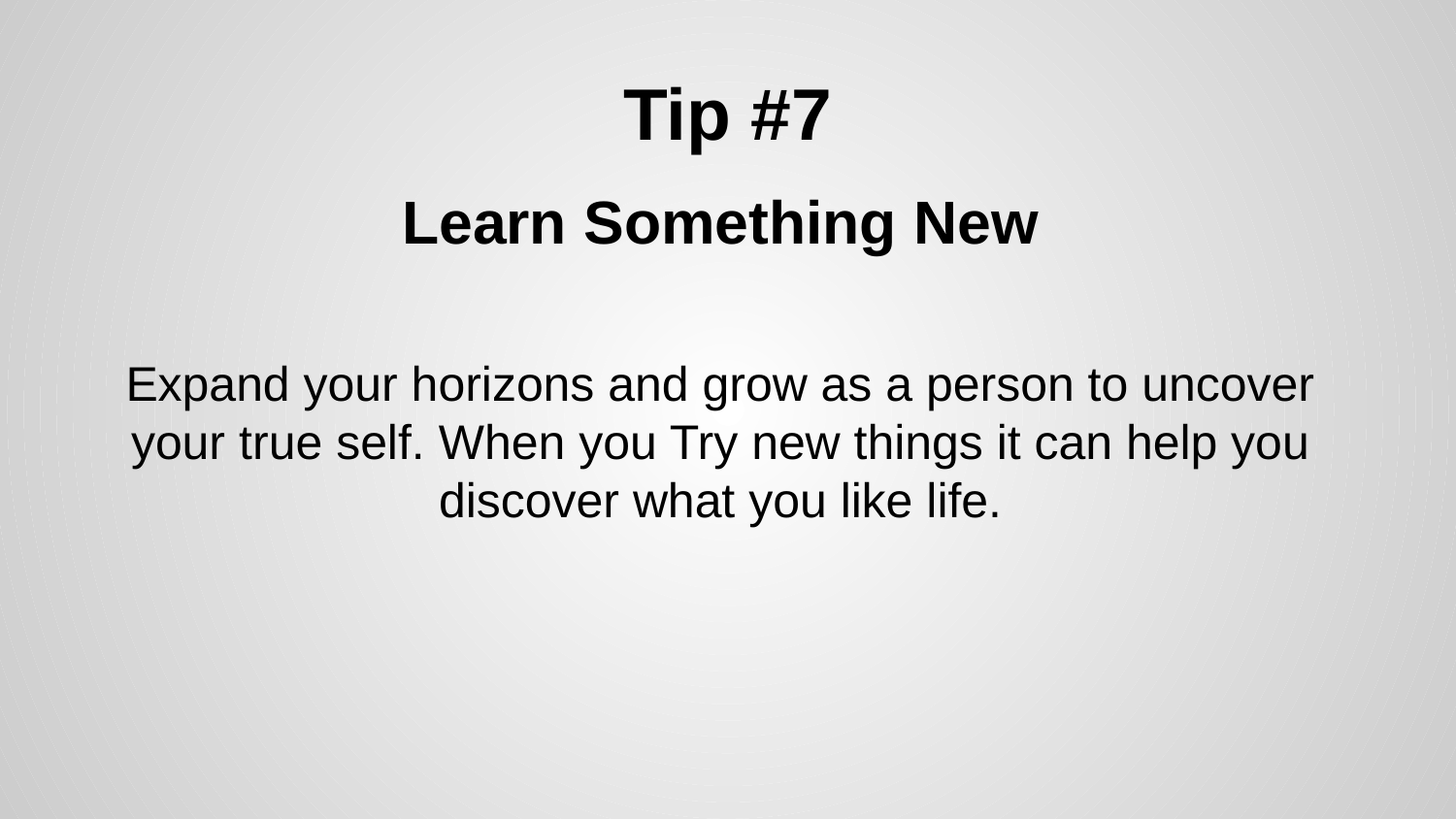

# Tip #7

Learn Something New

Expand your horizons and grow as a person to uncover your true self. When you Try new things it can help you discover what you like life.